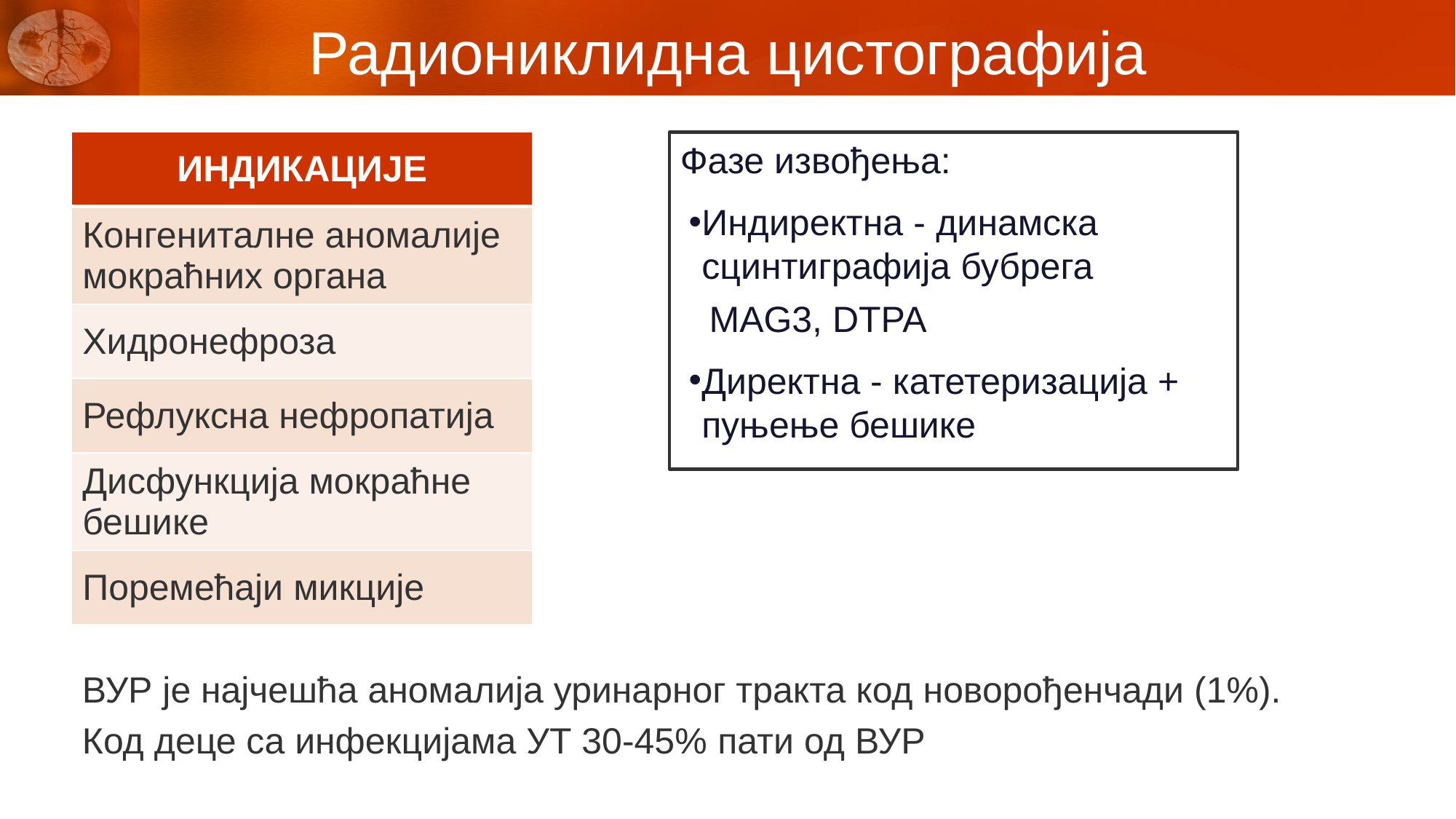

# Радиониклидна цистографија

| ИНДИКАЦИЈЕ |
| --- |
| Конгениталне аномалије мокраћних органа |
| Хидронефроза |
| Рефлуксна нефропатија |
| Дисфункција мокраћне бешике |
| Поремећаји микције |
Фазе извођења:
Индиректна - динамска сцинтиграфија бубрега
  MAG3, DTPA
Директна - катетеризација + пуњење бешике

ВУР је најчешћа аномалија уринарног тракта код новорођенчади (1%).
Код деце са инфекцијама УТ 30-45% пати од ВУР